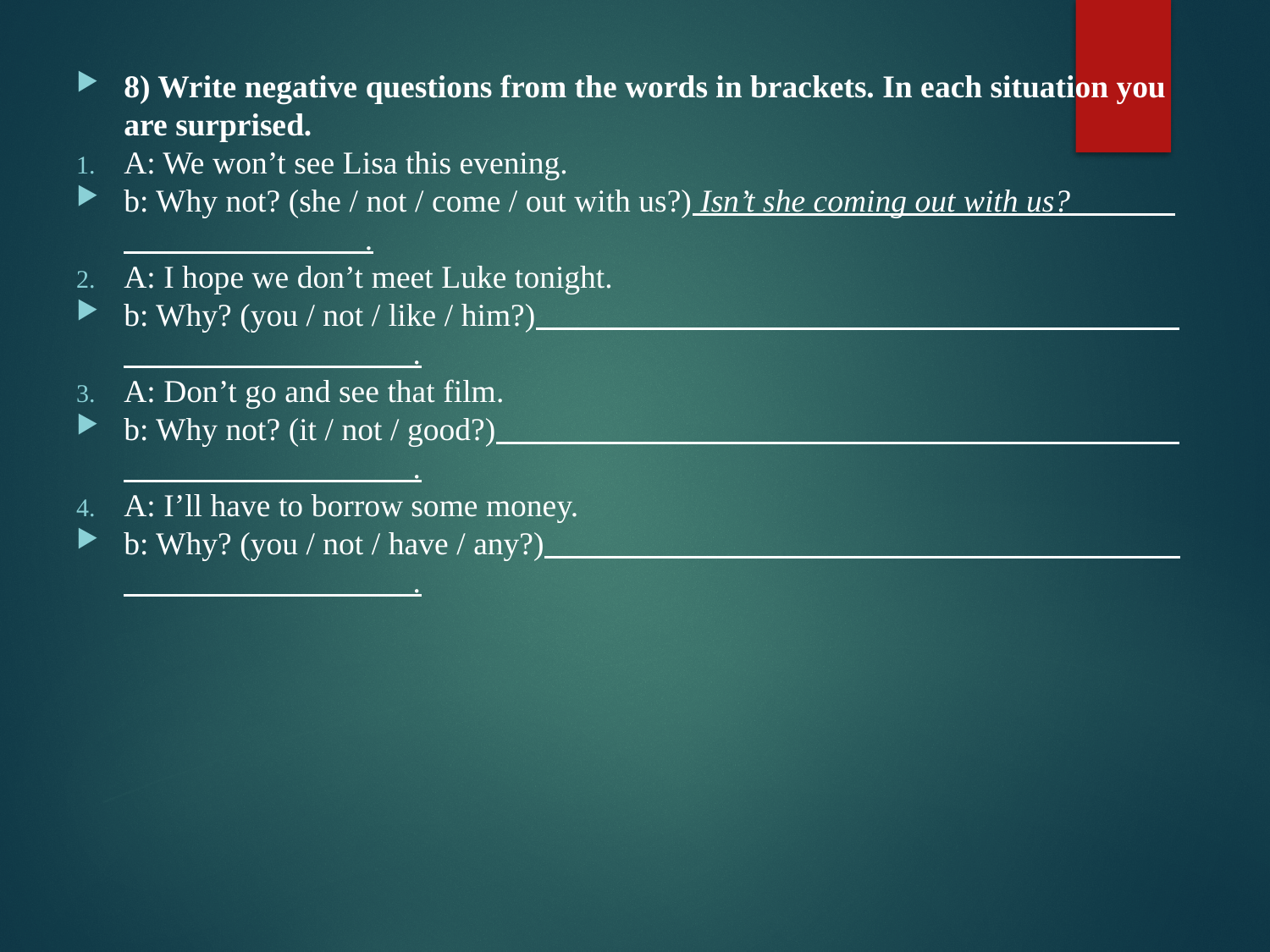

8) Write negative questions from the words in brackets. In each situation you are surprised.
a: We won’t see Lisa this evening.
b: Why not? (she / not / come / out with us?) Isn’t she coming out with us?                                            .
a: I hope we don’t meet Luke tonight.
b: Why? (you / not / like / him?)                                                                                                                     .
a: Don’t go and see that film.
b: Why not? (it / not / good?)                                                                                                                          .
a: I’ll have to borrow some money.
b: Why? (you / not / have / any?)                                                                                                                    .